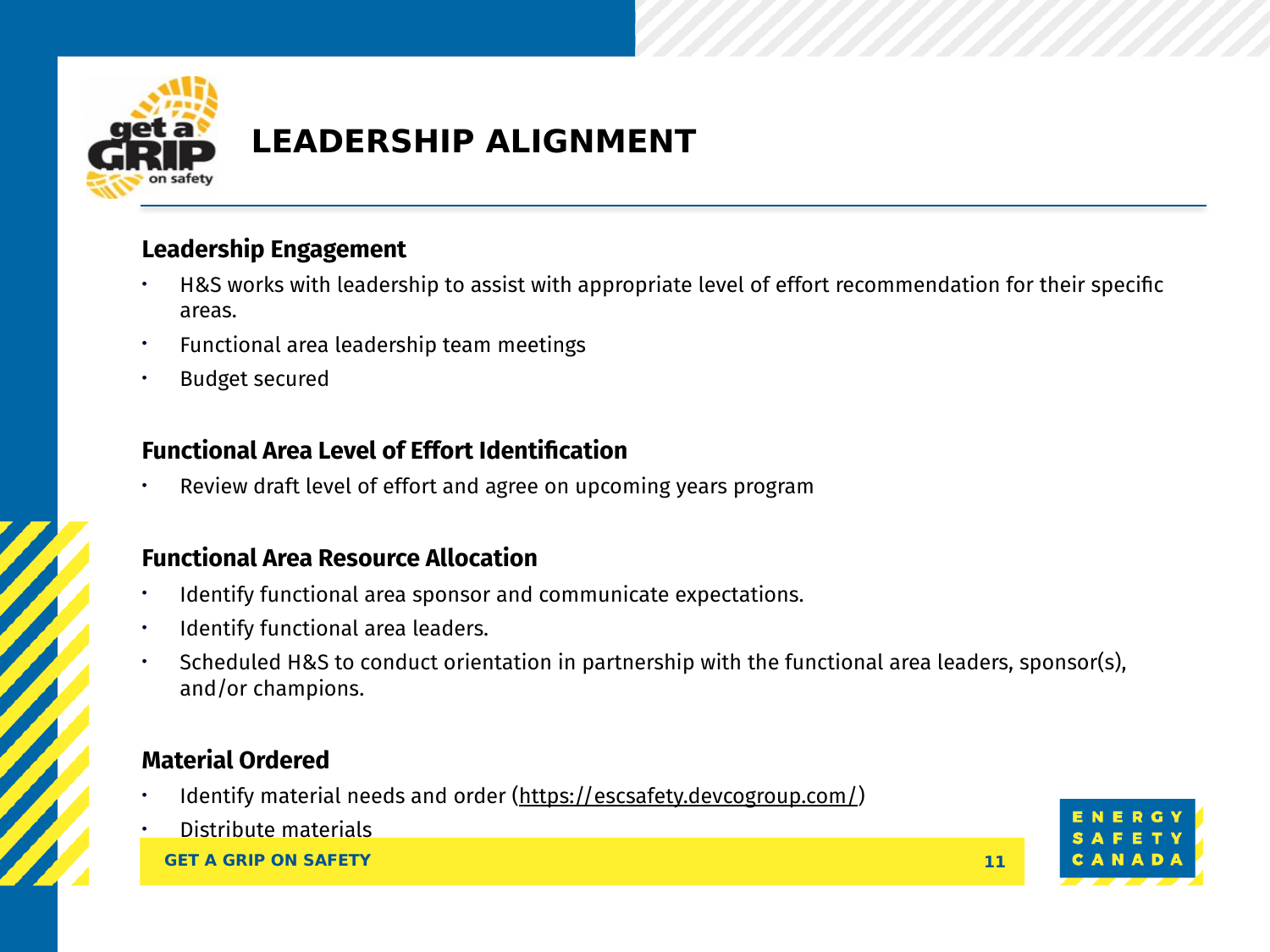

# leadership alignment
Leadership Engagement
H&S works with leadership to assist with appropriate level of effort recommendation for their specific areas.
Functional area leadership team meetings
Budget secured

Functional Area Level of Effort Identification
Review draft level of effort and agree on upcoming years program

Functional Area Resource Allocation
Identify functional area sponsor and communicate expectations.
Identify functional area leaders.
Scheduled H&S to conduct orientation in partnership with the functional area leaders, sponsor(s), and/or champions.

Material Ordered
Identify material needs and order (https://escsafety.devcogroup.com/)
Distribute materials

Get a Grip on Safety
11